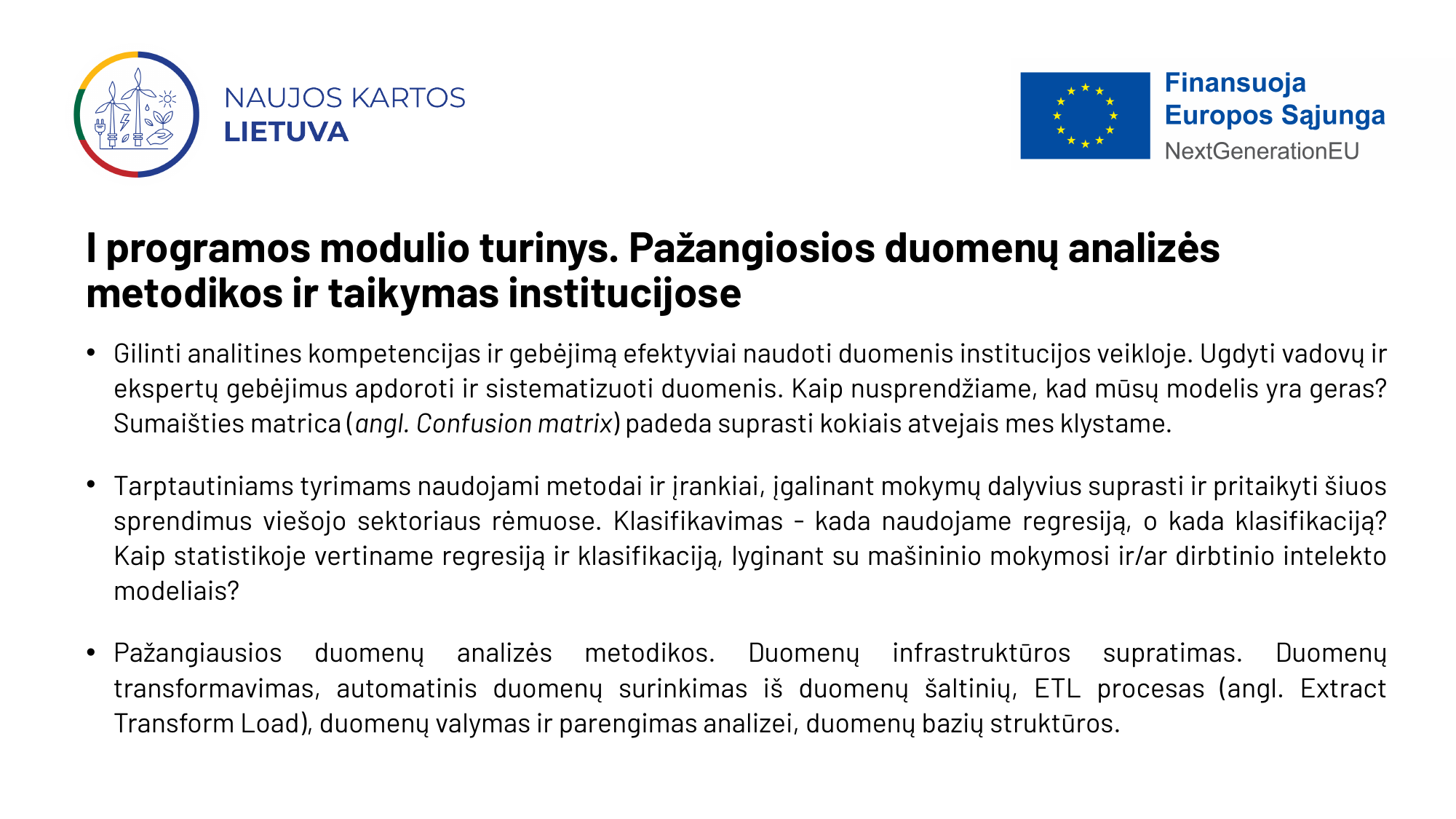

# I programos modulio turinys. Pažangiosios duomenų analizės metodikos ir taikymas institucijose
Gilinti analitines kompetencijas ir gebėjimą efektyviai naudoti duomenis institucijos veikloje. Ugdyti vadovų ir ekspertų gebėjimus apdoroti ir sistematizuoti duomenis. Kaip nusprendžiame, kad mūsų modelis yra geras? Sumaišties matrica (angl. Confusion matrix) padeda suprasti kokiais atvejais mes klystame.
Tarptautiniams tyrimams naudojami metodai ir įrankiai, įgalinant mokymų dalyvius suprasti ir pritaikyti šiuos sprendimus viešojo sektoriaus rėmuose. Klasifikavimas - kada naudojame regresiją, o kada klasifikaciją? Kaip statistikoje vertiname regresiją ir klasifikaciją, lyginant su mašininio mokymosi ir/ar dirbtinio intelekto modeliais?
Pažangiausios duomenų analizės metodikos. Duomenų infrastruktūros supratimas. Duomenų transformavimas, automatinis duomenų surinkimas iš duomenų šaltinių, ETL procesas (angl. Extract Transform Load), duomenų valymas ir parengimas analizei, duomenų bazių struktūros.